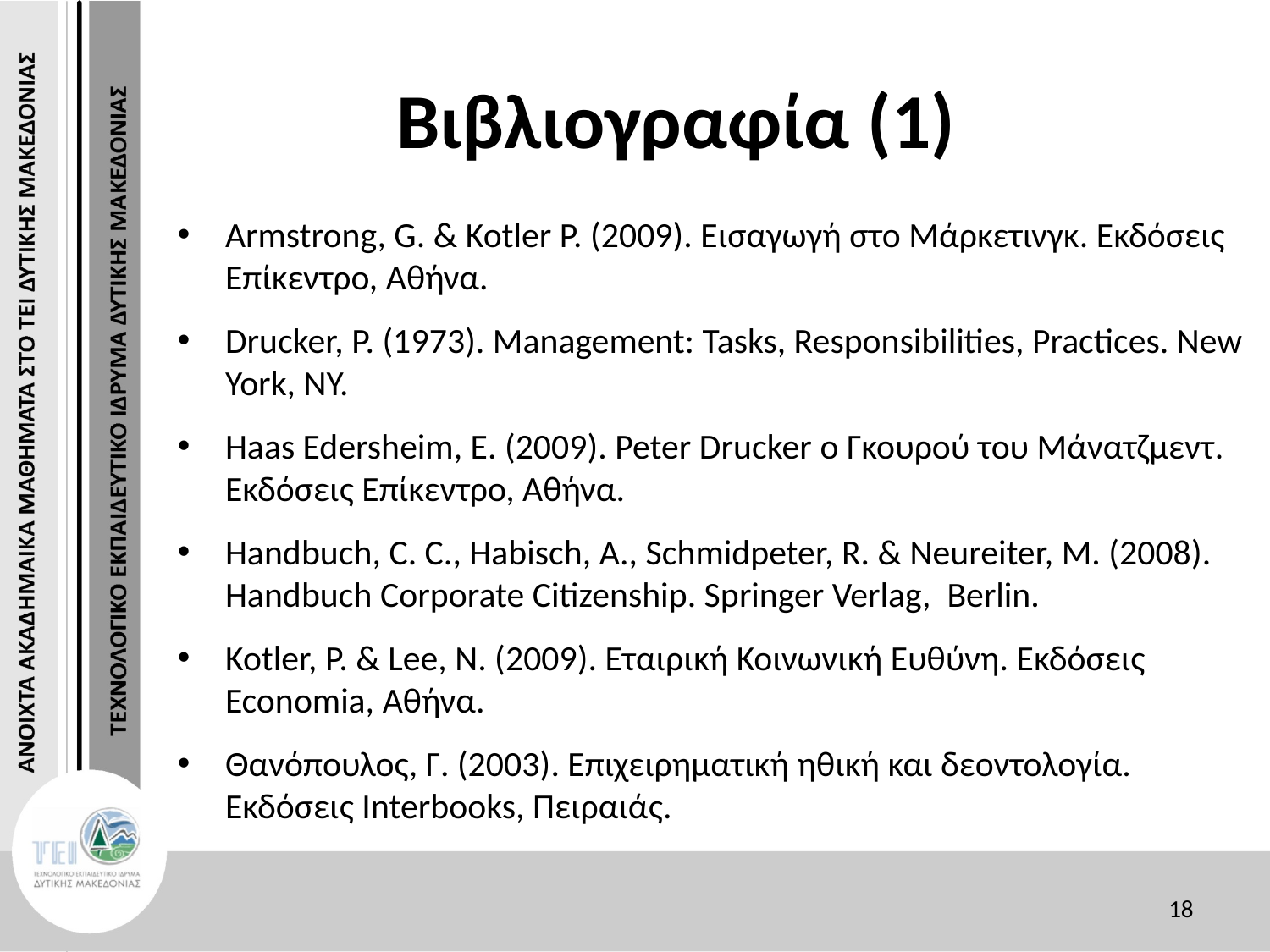

# Βιβλιογραφία (1)
Armstrong, G. & Kotler P. (2009). Εισαγωγή στο Μάρκετινγκ. Εκδόσεις Επίκεντρο, Αθήνα.
Drucker, P. (1973). Management: Tasks, Responsibilities, Practices. New York, NY.
Haas Edersheim, E. (2009). Peter Drucker ο Γκουρού του Μάνατζμεντ. Εκδόσεις Επίκεντρο, Αθήνα.
Handbuch, C. C., Habisch, A., Schmidpeter, R. & Neureiter, M. (2008). Handbuch Corporate Citizenship. Springer Verlag,  Berlin.
Kotler, P. & Lee, N. (2009). Εταιρική Κοινωνική Ευθύνη. Εκδόσεις Economia, Αθήνα.
Θανόπουλος, Γ. (2003). Επιχειρηματική ηθική και δεοντολογία. Εκδόσεις Interbooks, Πειραιάς.
18